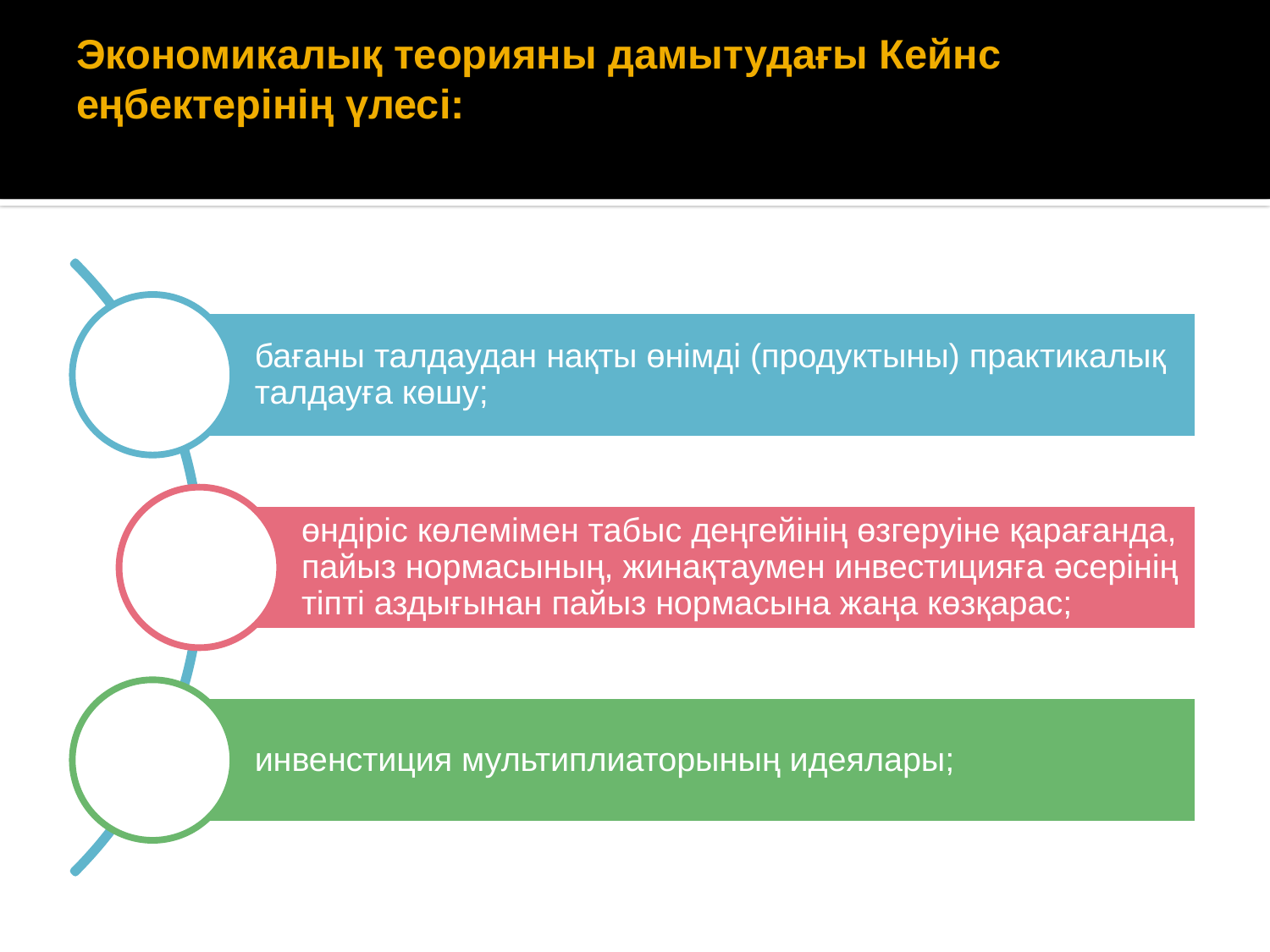

# Экономикалық теорияны дамытудағы Кейнс еңбектерінің үлесі:
бағаны талдаудан нақты өнімді (продуктыны) практикалық талдауға көшу;
өндіріс көлемімен табыс деңгейінің өзгеруіне қарағанда, пайыз нормасының, жинақтаумен инвестицияға әсерінің тіпті аздығынан пайыз нормасына жаңа көзқарас;
инвенстиция мультиплиаторының идеялары;